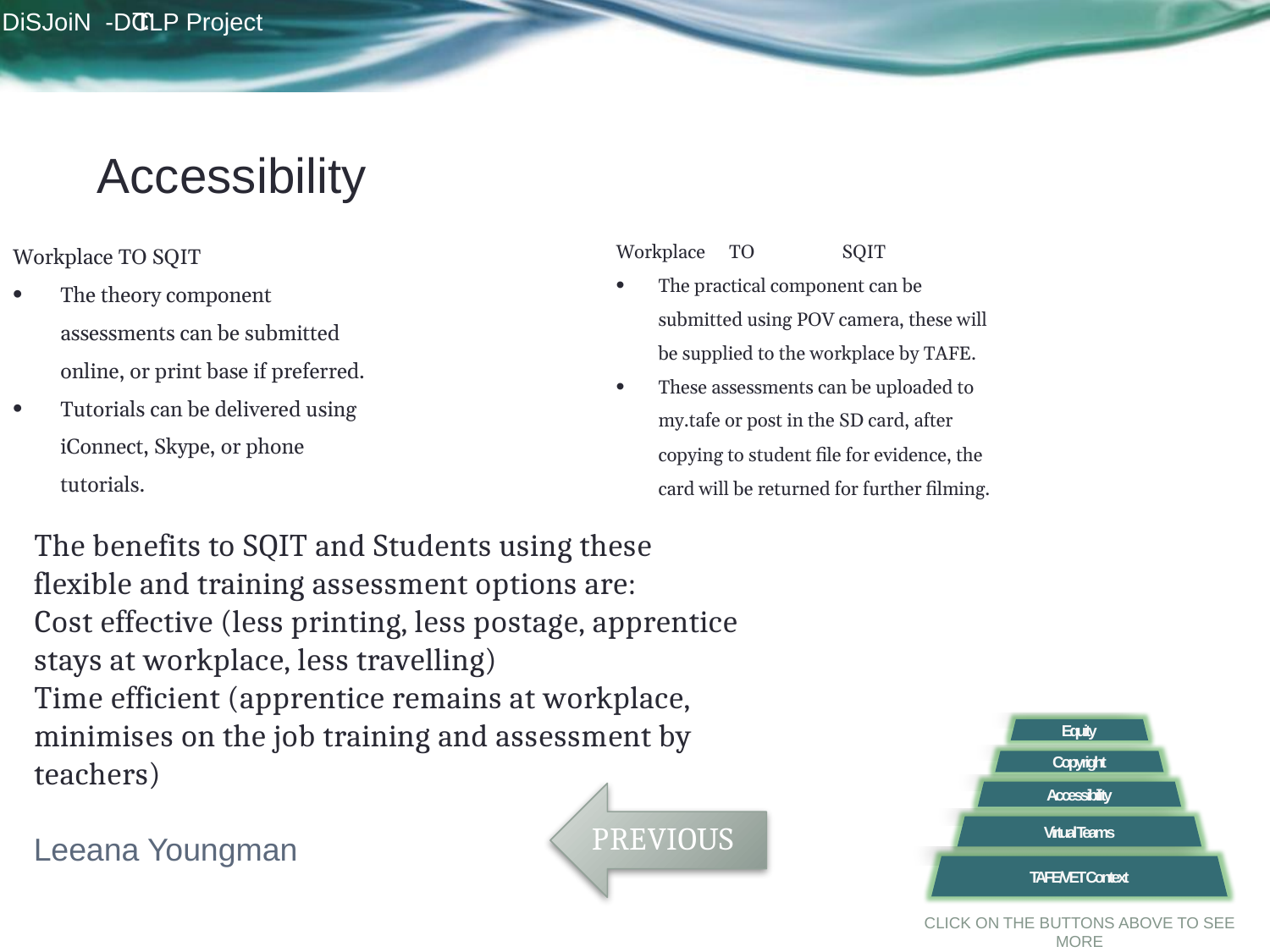

# Accessibility
Workplace 	TO	SQIT
The practical component can be submitted using POV camera, these will be supplied to the workplace by TAFE.
These assessments can be uploaded to my.tafe or post in the SD card, after copying to student file for evidence, the card will be returned for further filming.

Workplace TO SQIT
The theory component assessments can be submitted online, or print base if preferred.
Tutorials can be delivered using iConnect, Skype, or phone tutorials.

The benefits to SQIT and Students using these flexible and training assessment options are:
Cost effective (less printing, less postage, apprentice stays at workplace, less travelling)
Time efficient (apprentice remains at workplace, minimises on the job training and assessment by teachers)

Leeana Youngman

Equity
Copyright
Accessibility
Virtual Teams
TAFE/VET Context
Click on the buttons above to see more
PREVIOUS